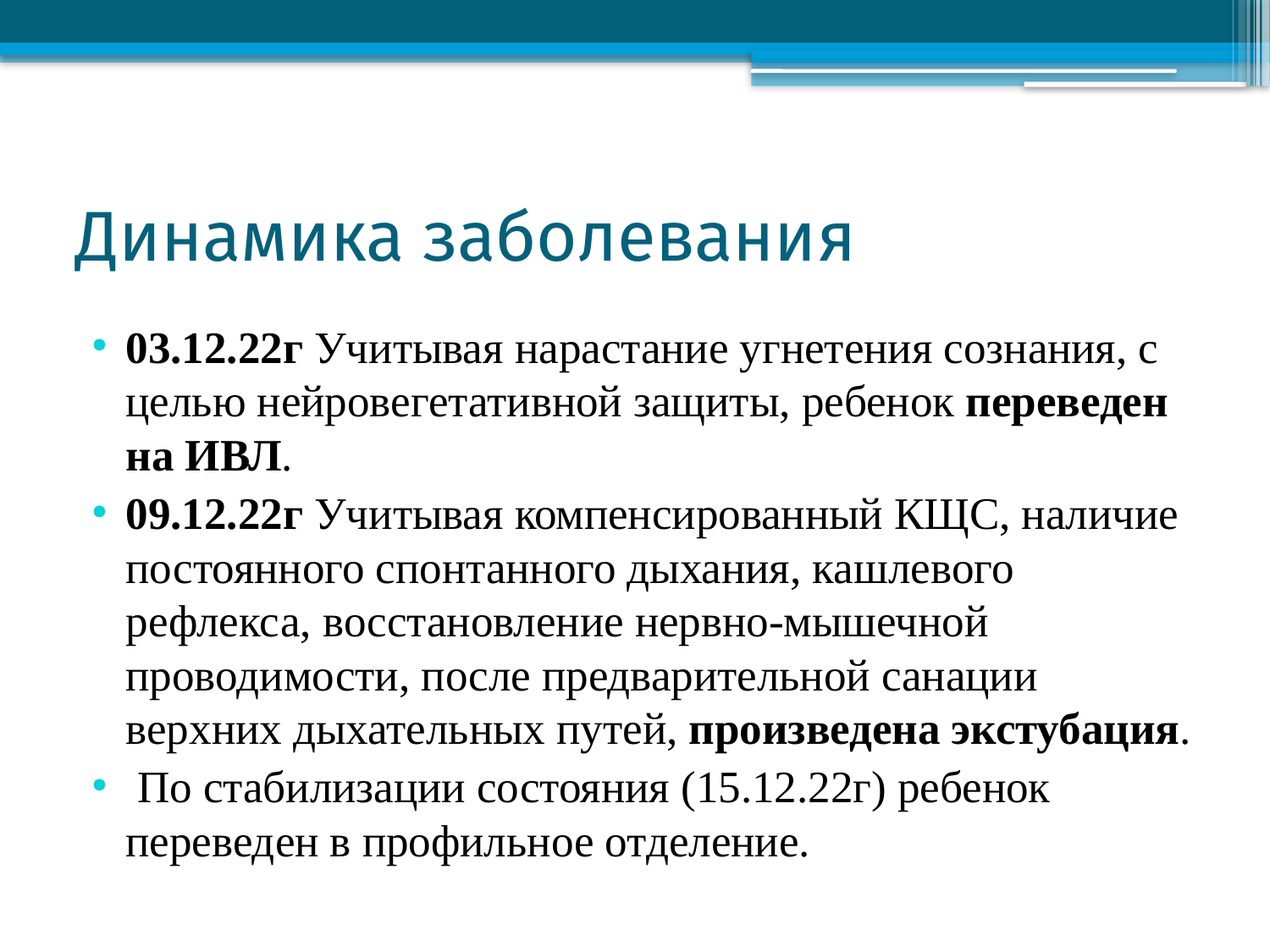

# Динамика заболевания
03.12.22г Учитывая нарастание угнетения сознания, с целью нейровегетативной защиты, ребенок переведен на ИВЛ.
09.12.22г Учитывая компенсированный КЩС, наличие постоянного спонтанного дыхания, кашлевого рефлекса, восстановление нервно-мышечной проводимости, после предварительной санации верхних дыхательных путей, произведена экстубация.
 По стабилизации состояния (15.12.22г) ребенок переведен в профильное отделение.